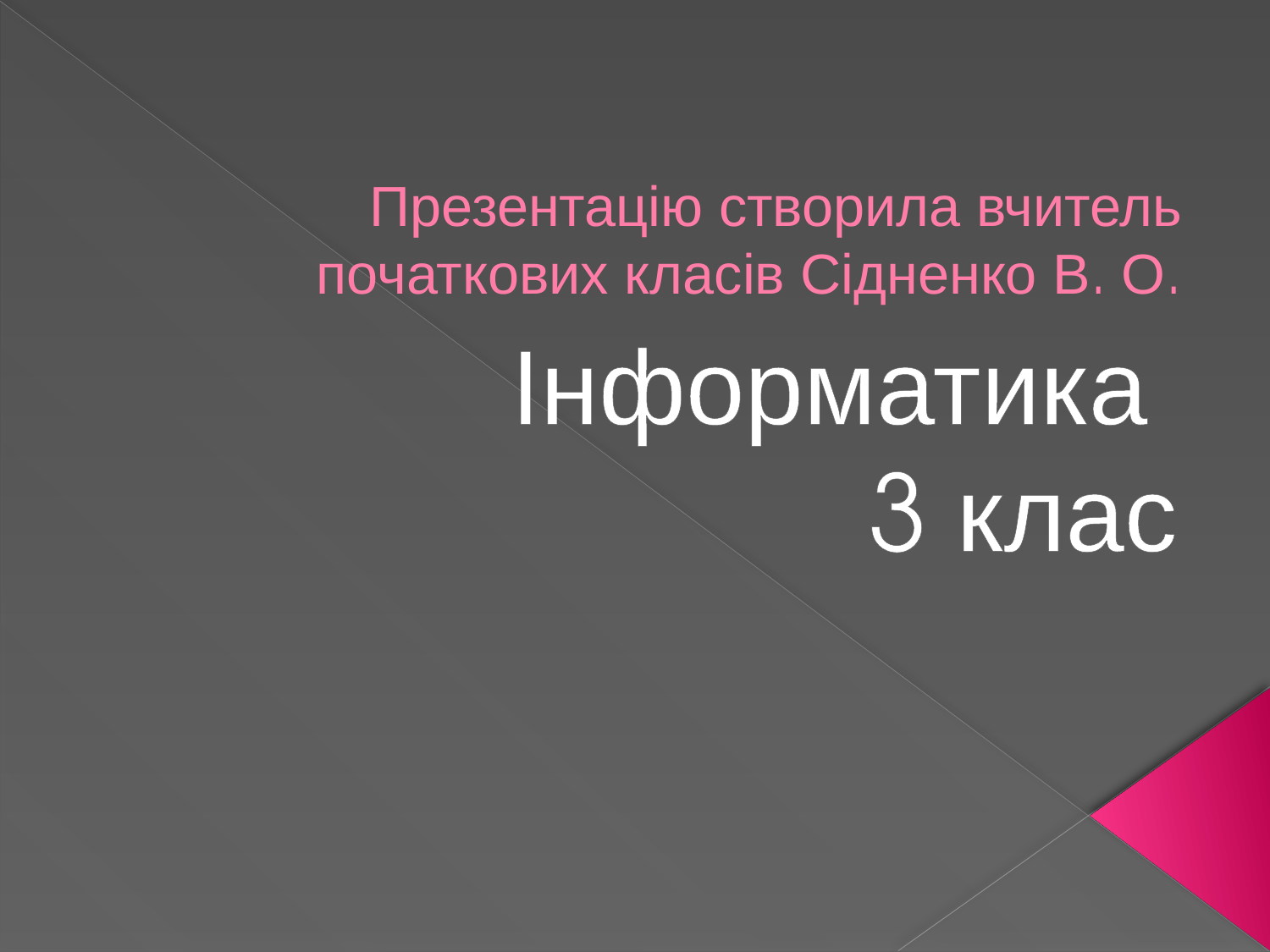

# Презентацію створила вчитель початкових класів Сідненко В. О.
Інформатика
3 клас